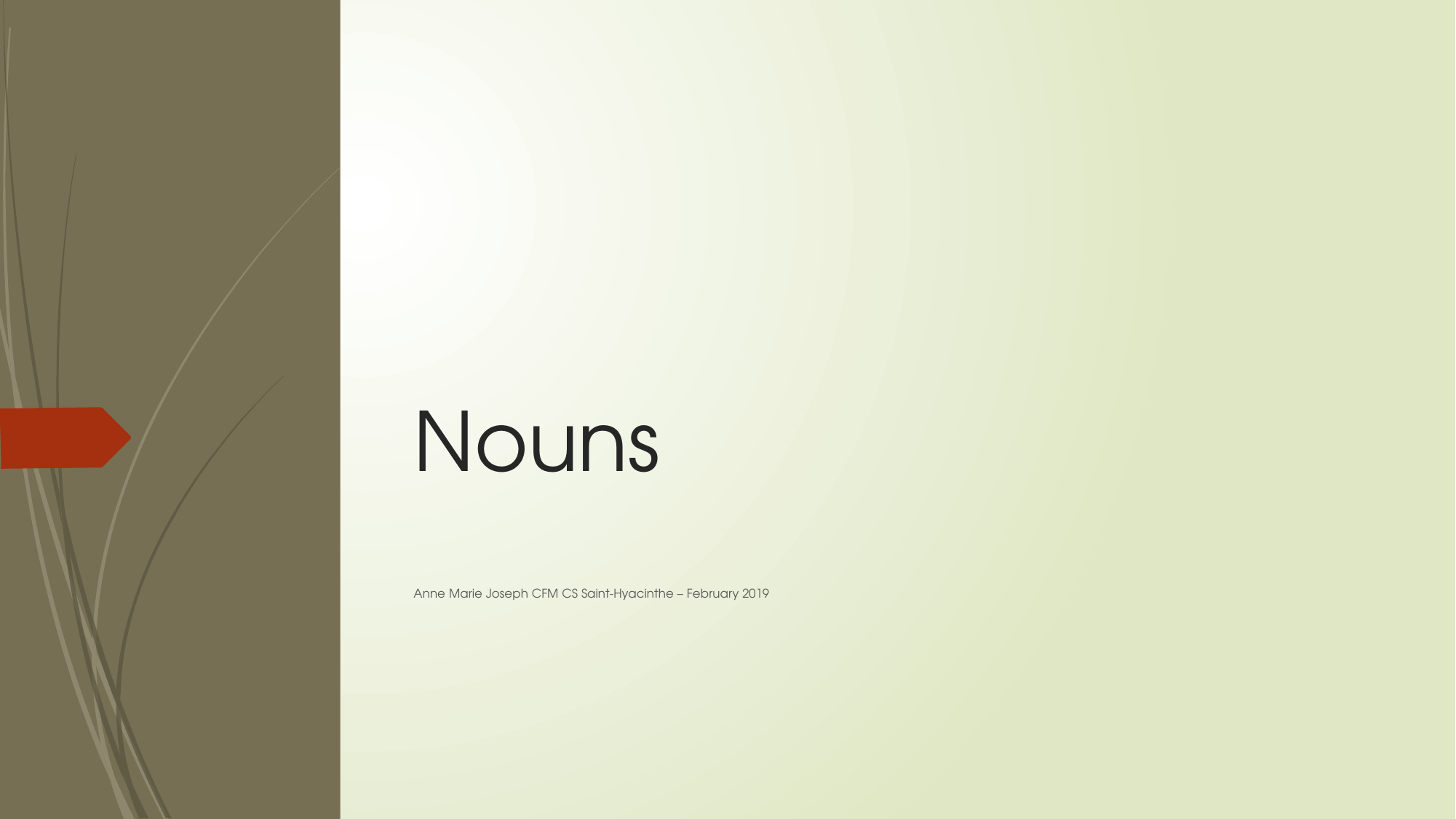

# Nouns

Anne Marie Joseph CFM CS Saint-Hyacinthe – February 2019